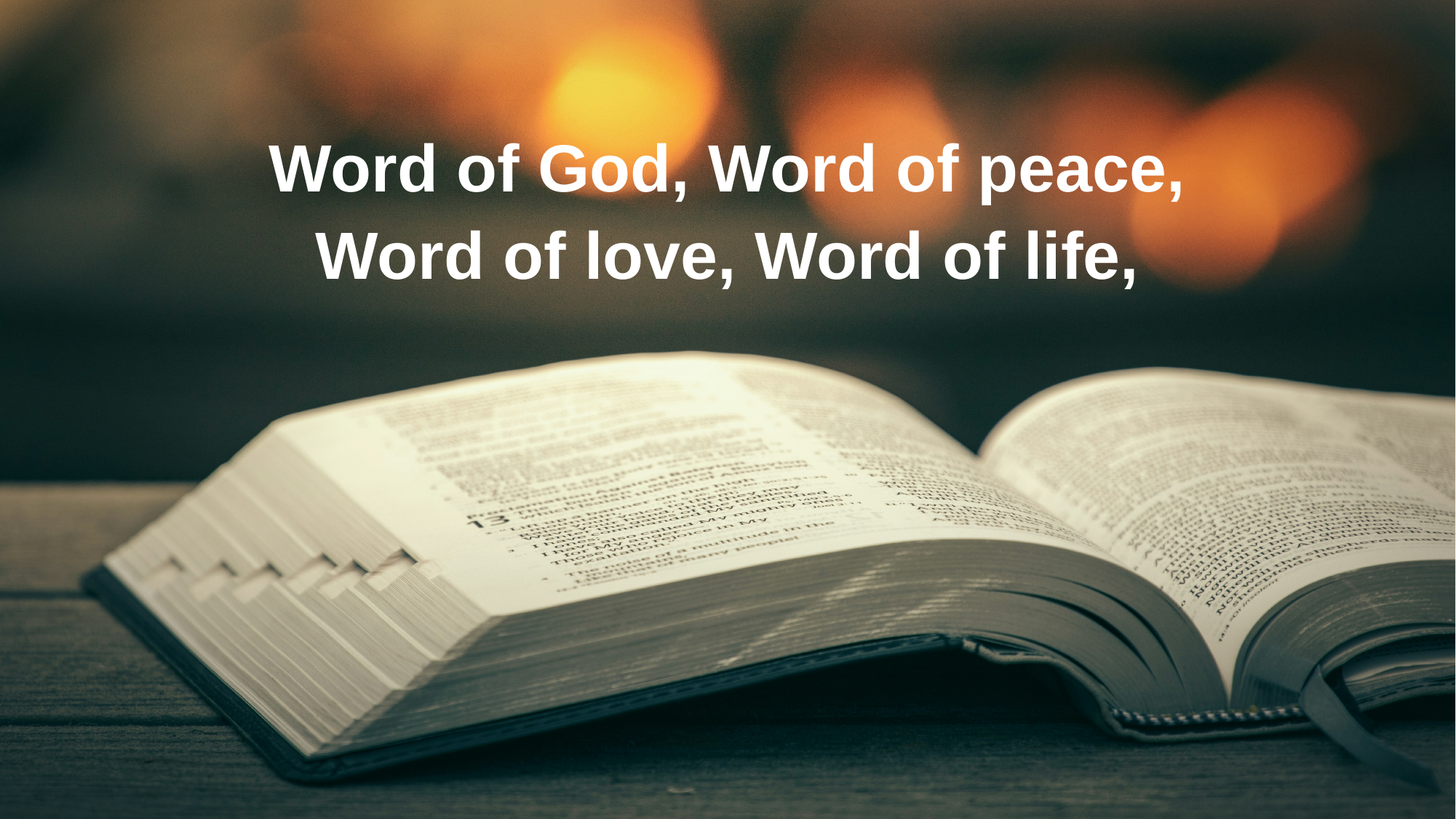

Word of God, Word of peace,
Word of love, Word of life,